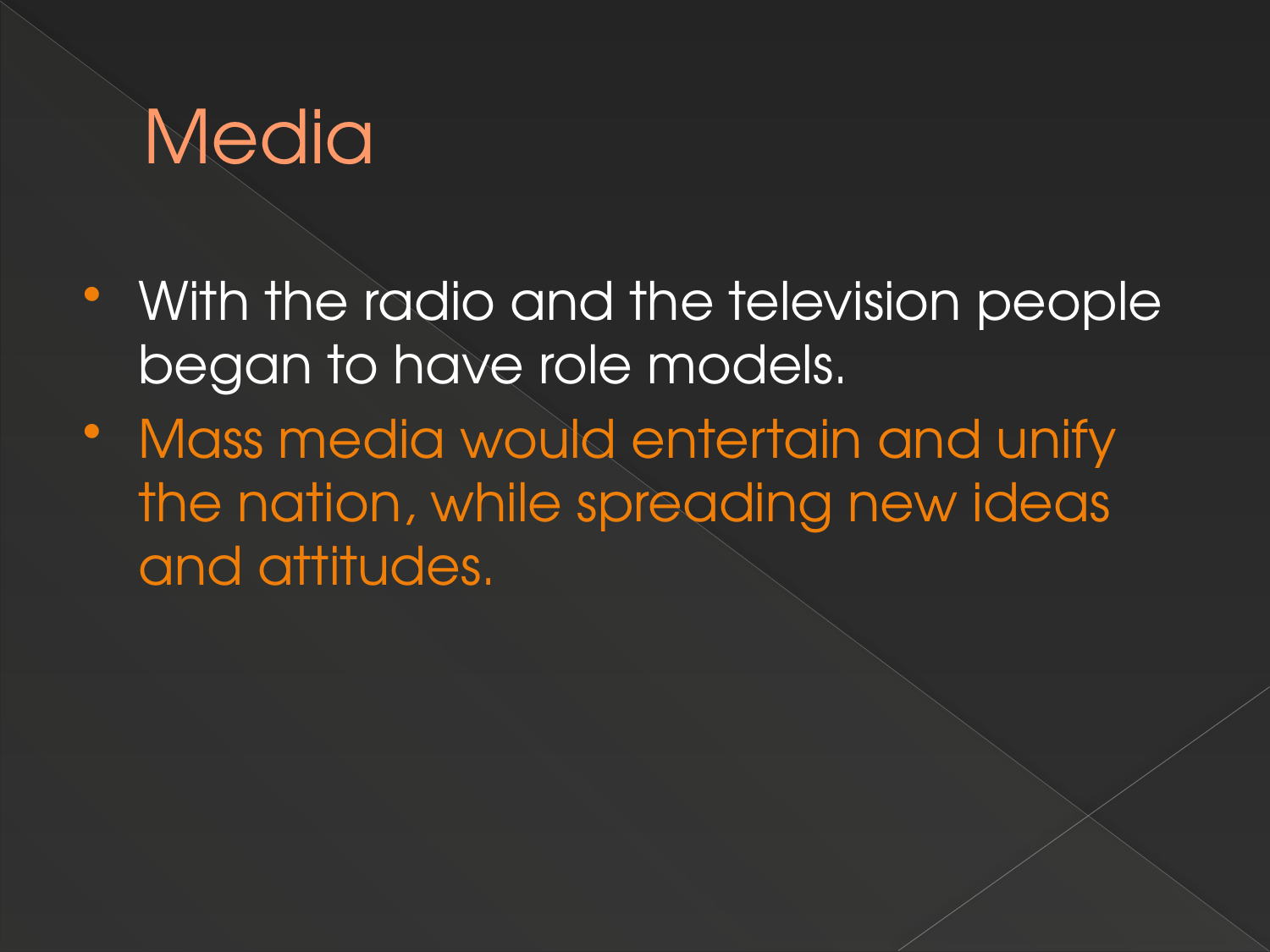

# Media
With the radio and the television people began to have role models.
Mass media would entertain and unify the nation, while spreading new ideas and attitudes.